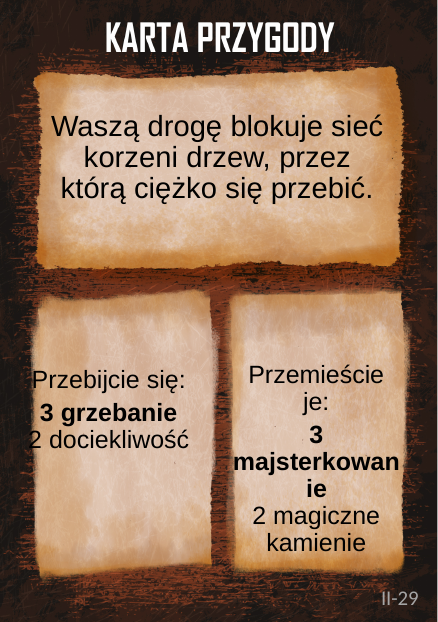

# Waszą drogę blokuje sieć korzeni drzew, przez którą ciężko się przebić.
Przemieście je:
3 majsterkowanie
2 magiczne kamienie
Przebijcie się:
3 grzebanie
2 dociekliwość
II-29